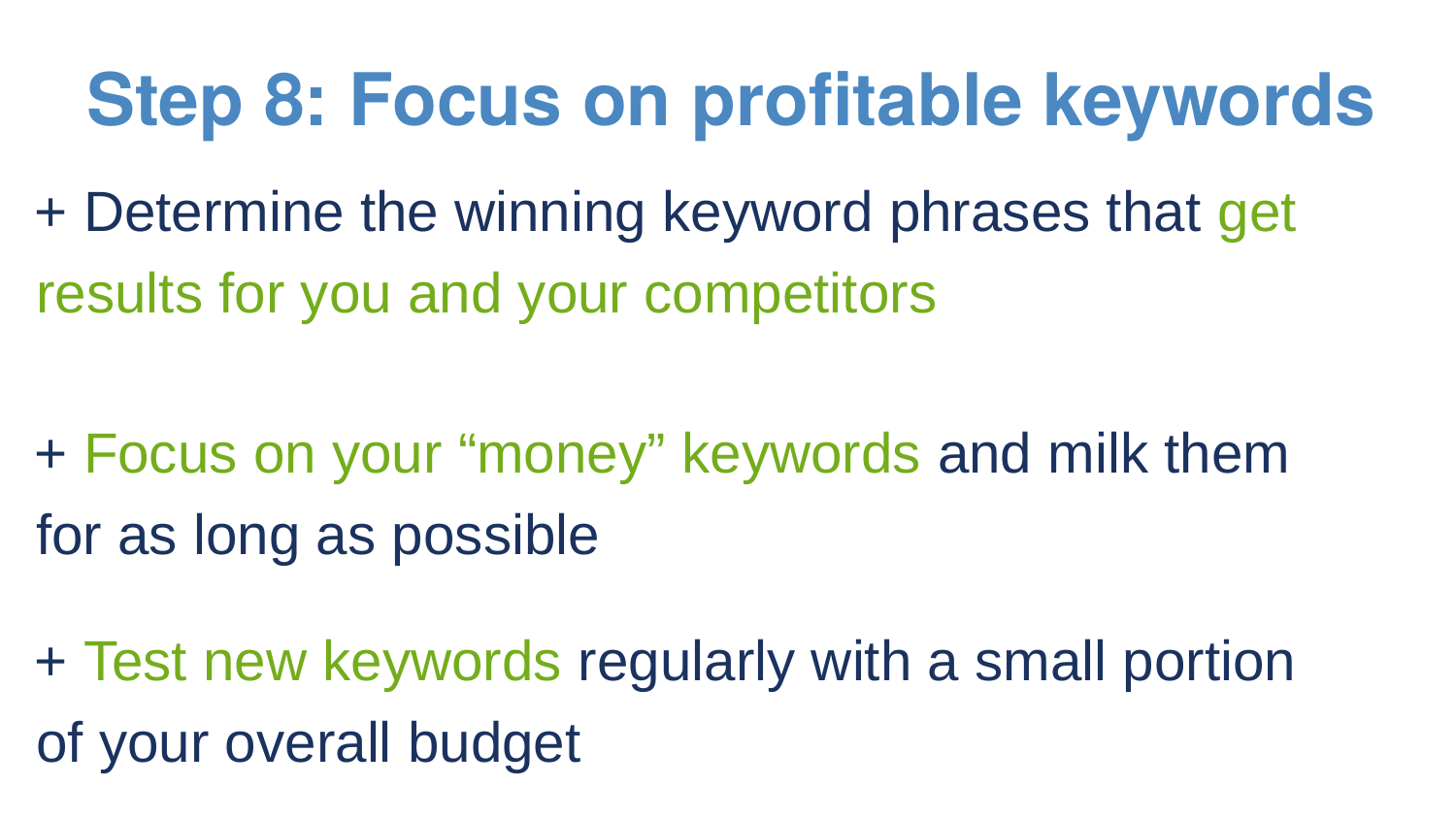

# Step 8: Focus on profitable keywords
+ Determine the winning keyword phrases that get results for you and your competitors
+ Focus on your “money” keywords and milk them for as long as possible

+ Test new keywords regularly with a small portion of your overall budget